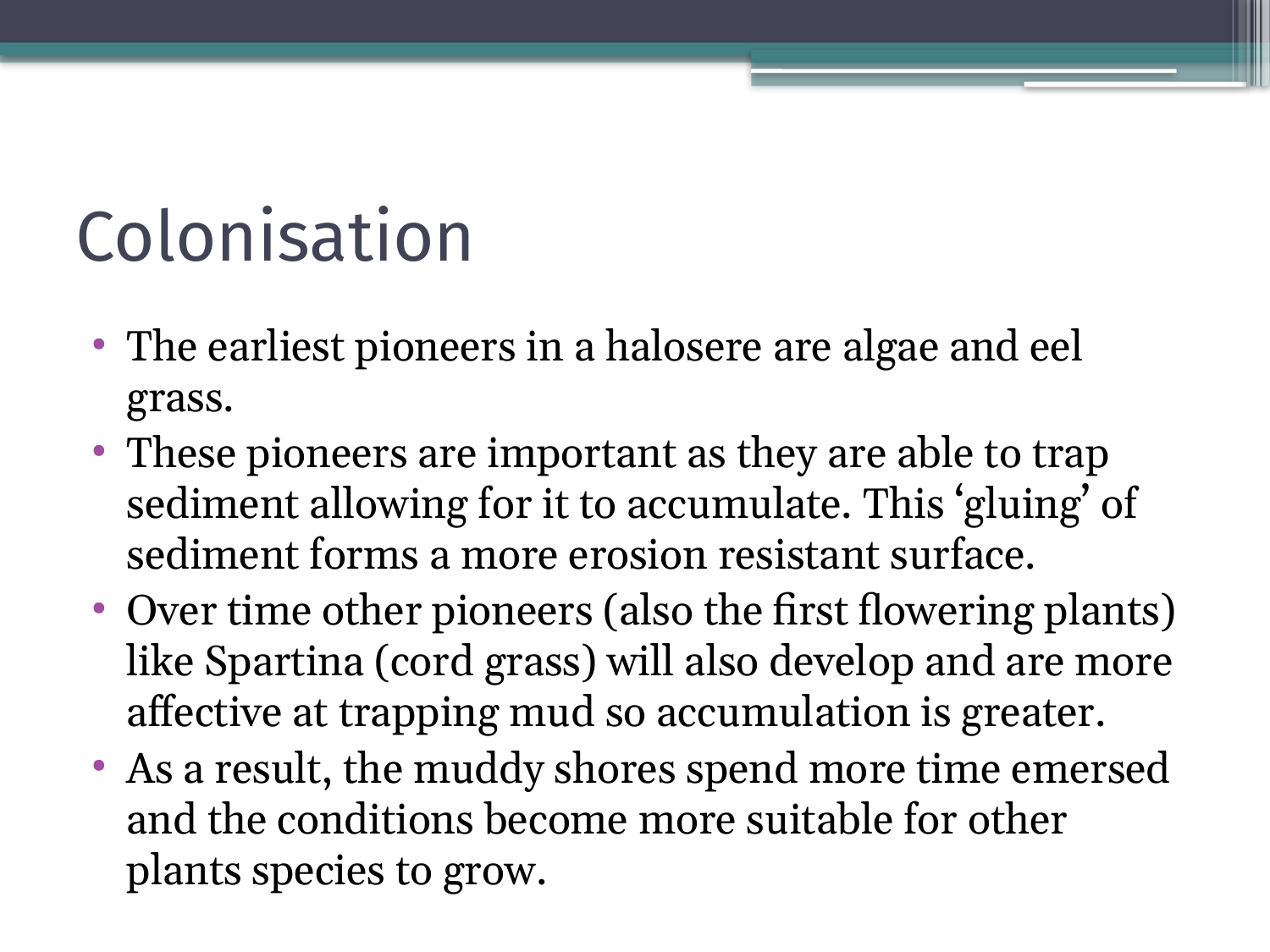

# Colonisation
The earliest pioneers in a halosere are algae and eel grass.
These pioneers are important as they are able to trap sediment allowing for it to accumulate. This ‘gluing’ of sediment forms a more erosion resistant surface.
Over time other pioneers (also the first flowering plants) like Spartina (cord grass) will also develop and are more affective at trapping mud so accumulation is greater.
As a result, the muddy shores spend more time emersed and the conditions become more suitable for other plants species to grow.